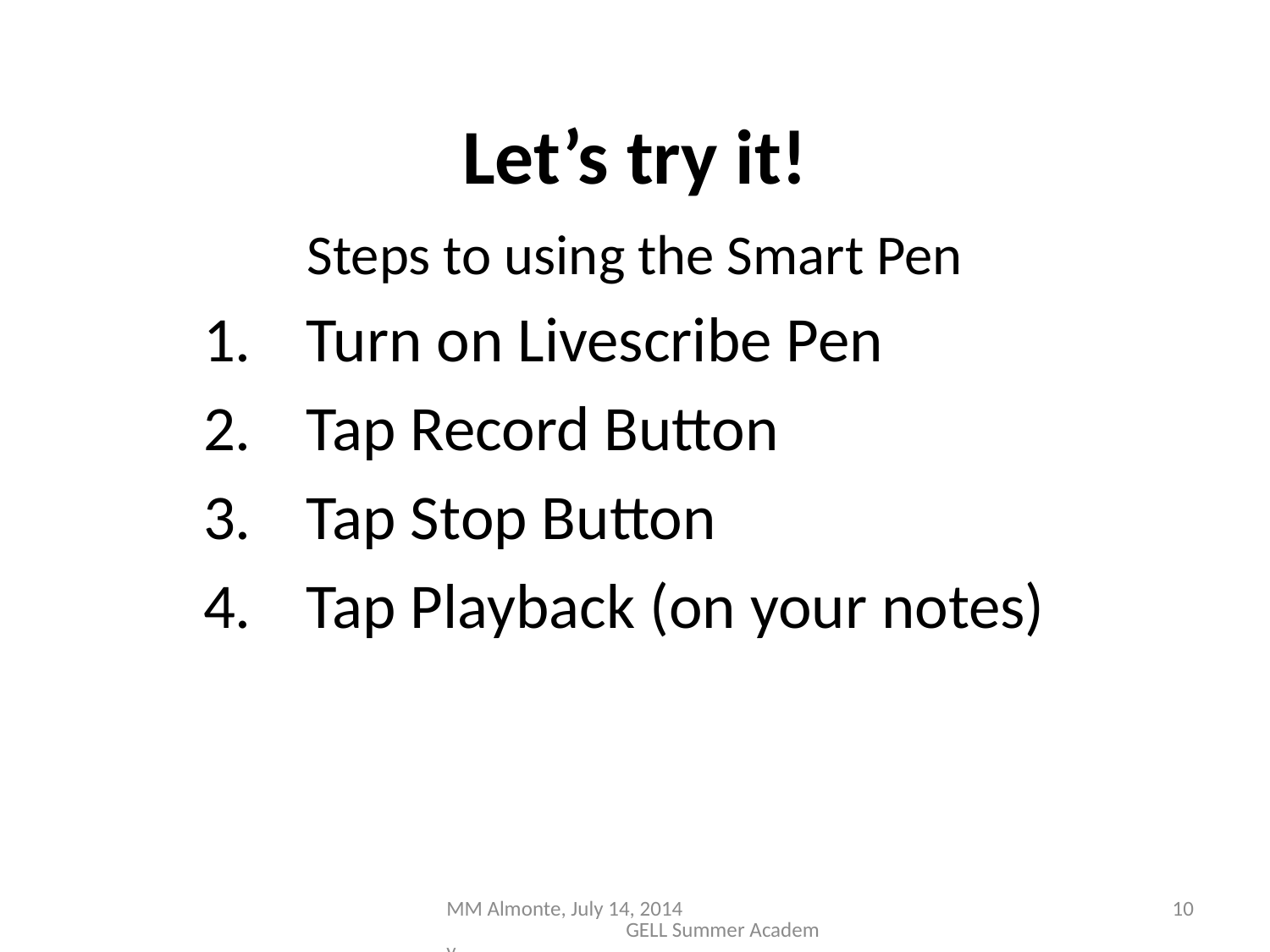

# Let’s try it!
Steps to using the Smart Pen
Turn on Livescribe Pen
Tap Record Button
Tap Stop Button
Tap Playback (on your notes)

MM Almonte, July 14, 2014                                                                 GELL Summer Academy
10